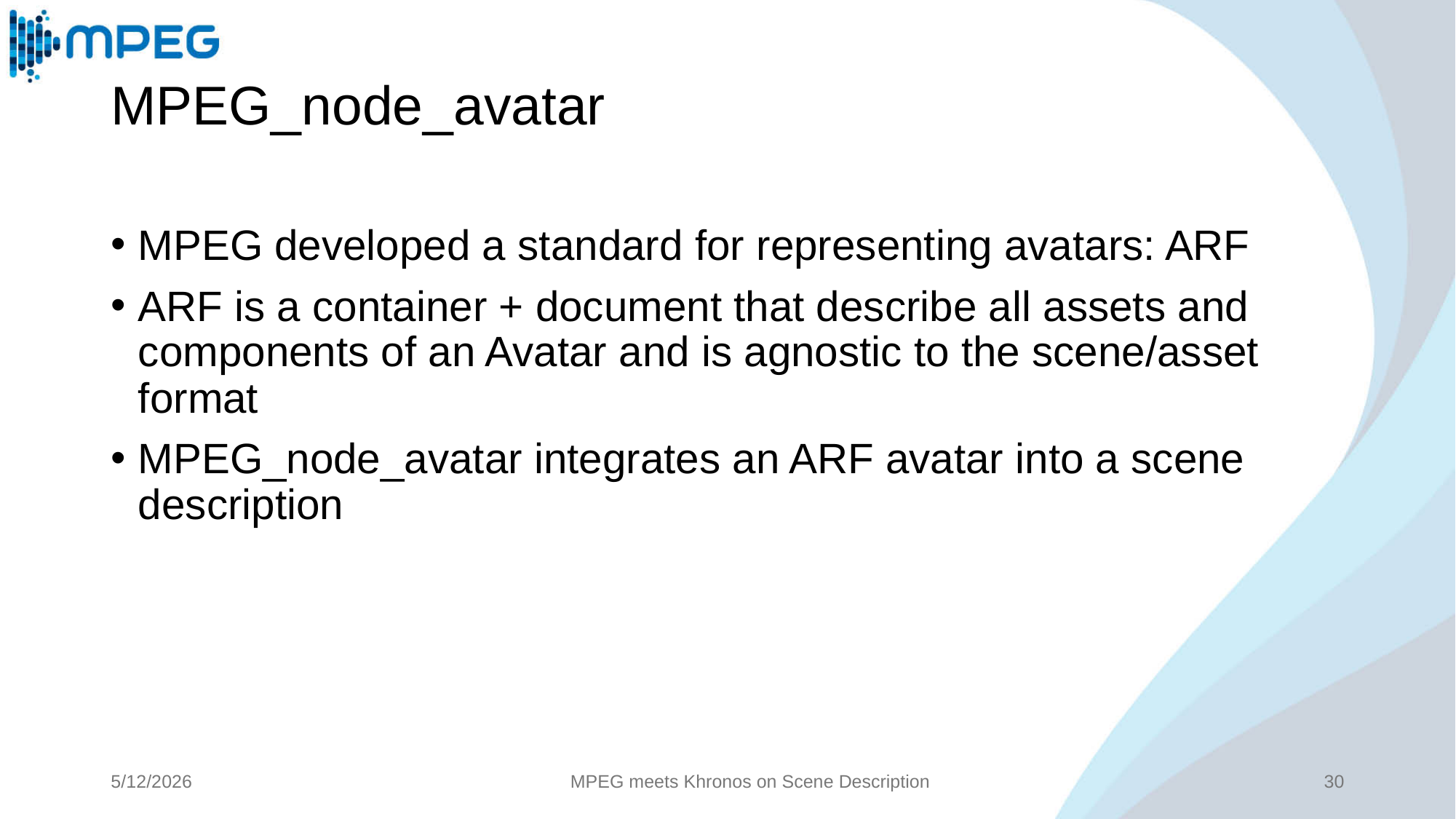

# MPEG_node_avatar
MPEG developed a standard for representing avatars: ARF
ARF is a container + document that describe all assets and components of an Avatar and is agnostic to the scene/asset format
MPEG_node_avatar integrates an ARF avatar into a scene description
5/12/2026
MPEG meets Khronos on Scene Description
30